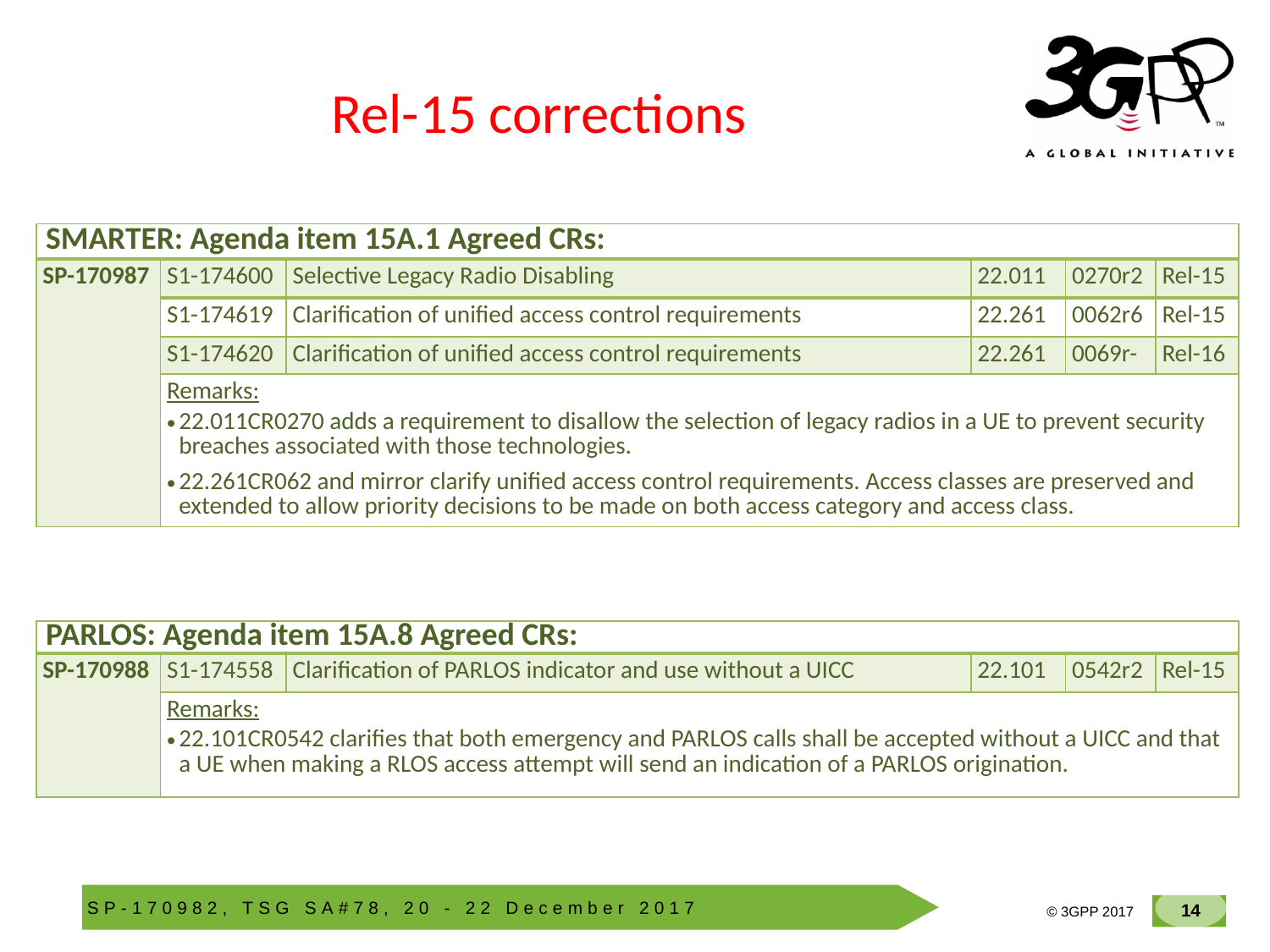

# Rel-15 corrections
| SMARTER: Agenda item 15A.1 Agreed CRs: |  |  |  |  |  |
| --- | --- | --- | --- | --- | --- |
| SP-170987 | S1-174600 | Selective Legacy Radio Disabling | 22.011 | 0270r2 | Rel-15 |
|  | S1-174619 | Clarification of unified access control requirements | 22.261 | 0062r6 | Rel-15 |
|  | S1-174620 | Clarification of unified access control requirements | 22.261 | 0069r- | Rel-16 |
|  | Remarks: 22.011CR0270 adds a requirement to disallow the selection of legacy radios in a UE to prevent security breaches associated with those technologies. 22.261CR062 and mirror clarify unified access control requirements. Access classes are preserved and extended to allow priority decisions to be made on both access category and access class. |  |  |  |  |
| PARLOS: Agenda item 15A.8 Agreed CRs: |  |  |  |  |  |
| --- | --- | --- | --- | --- | --- |
| SP-170988 | S1-174558 | Clarification of PARLOS indicator and use without a UICC | 22.101 | 0542r2 | Rel-15 |
|  | Remarks: 22.101CR0542 clarifies that both emergency and PARLOS calls shall be accepted without a UICC and that a UE when making a RLOS access attempt will send an indication of a PARLOS origination. |  |  |  |  |